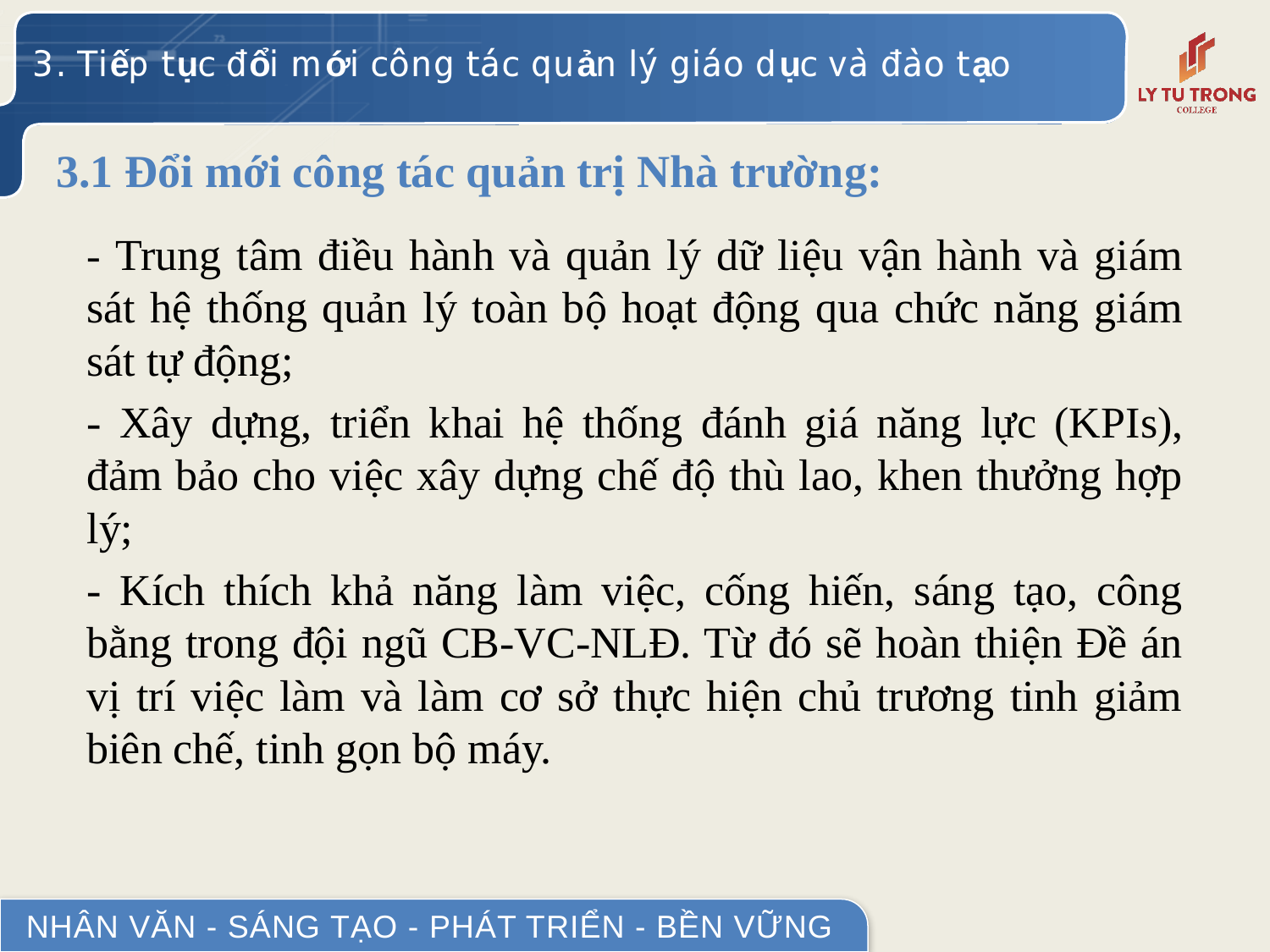

3. Tiếp tục đổi mới công tác quản lý giáo dục và đào tạo
# 3.1 Đổi mới công tác quản trị Nhà trường:
- Trung tâm điều hành và quản lý dữ liệu vận hành và giám sát hệ thống quản lý toàn bộ hoạt động qua chức năng giám sát tự động;
- Xây dựng, triển khai hệ thống đánh giá năng lực (KPIs), đảm bảo cho việc xây dựng chế độ thù lao, khen thưởng hợp lý;
- Kích thích khả năng làm việc, cống hiến, sáng tạo, công bằng trong đội ngũ CB-VC-NLĐ. Từ đó sẽ hoàn thiện Đề án vị trí việc làm và làm cơ sở thực hiện chủ trương tinh giảm biên chế, tinh gọn bộ máy.